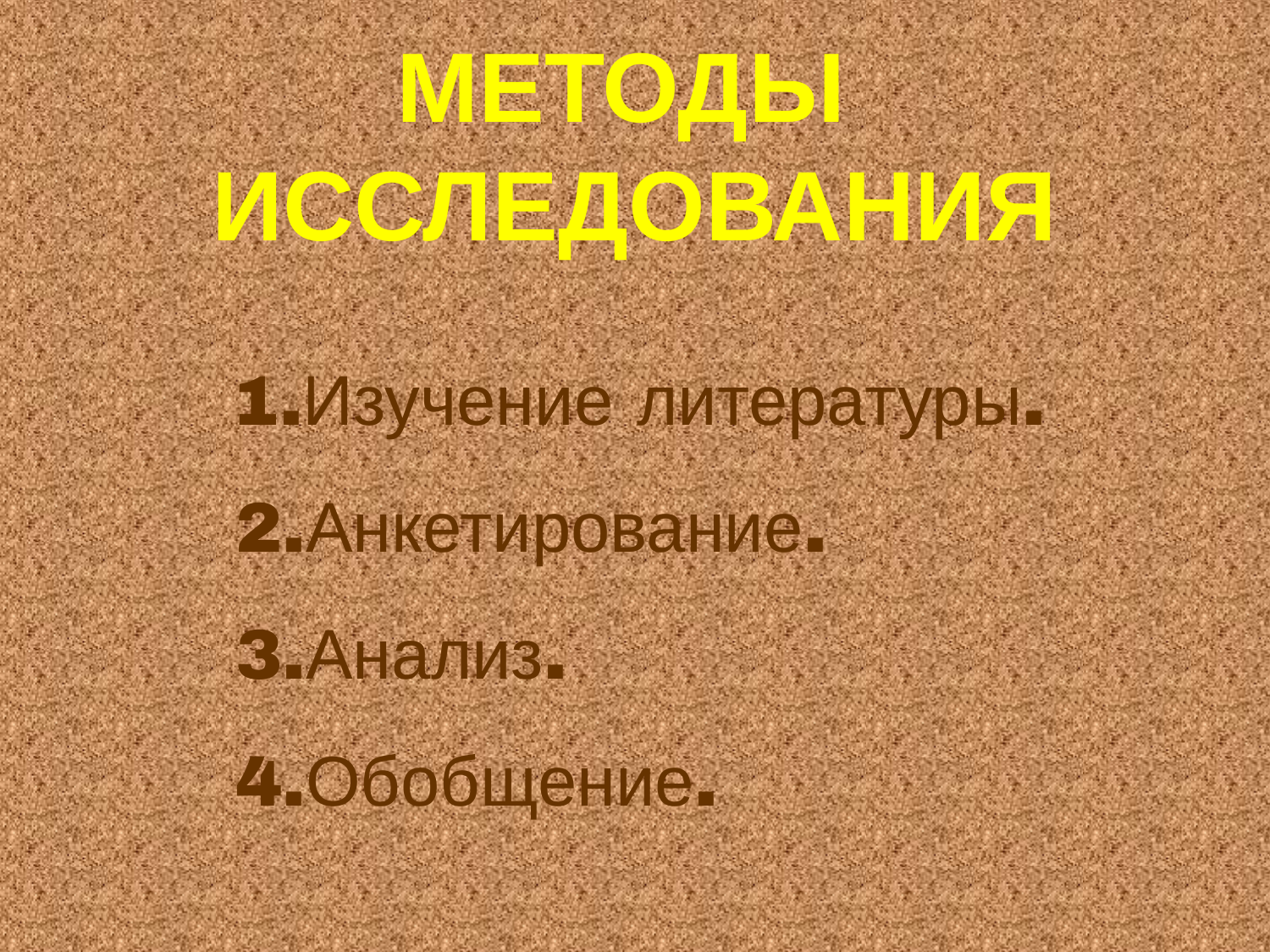

# МЕТОДЫ ИССЛЕДОВАНИЯ
                       1.Изучение литературы.
        2.Анкетирование.
        3.Анализ.
        4.Обобщение.